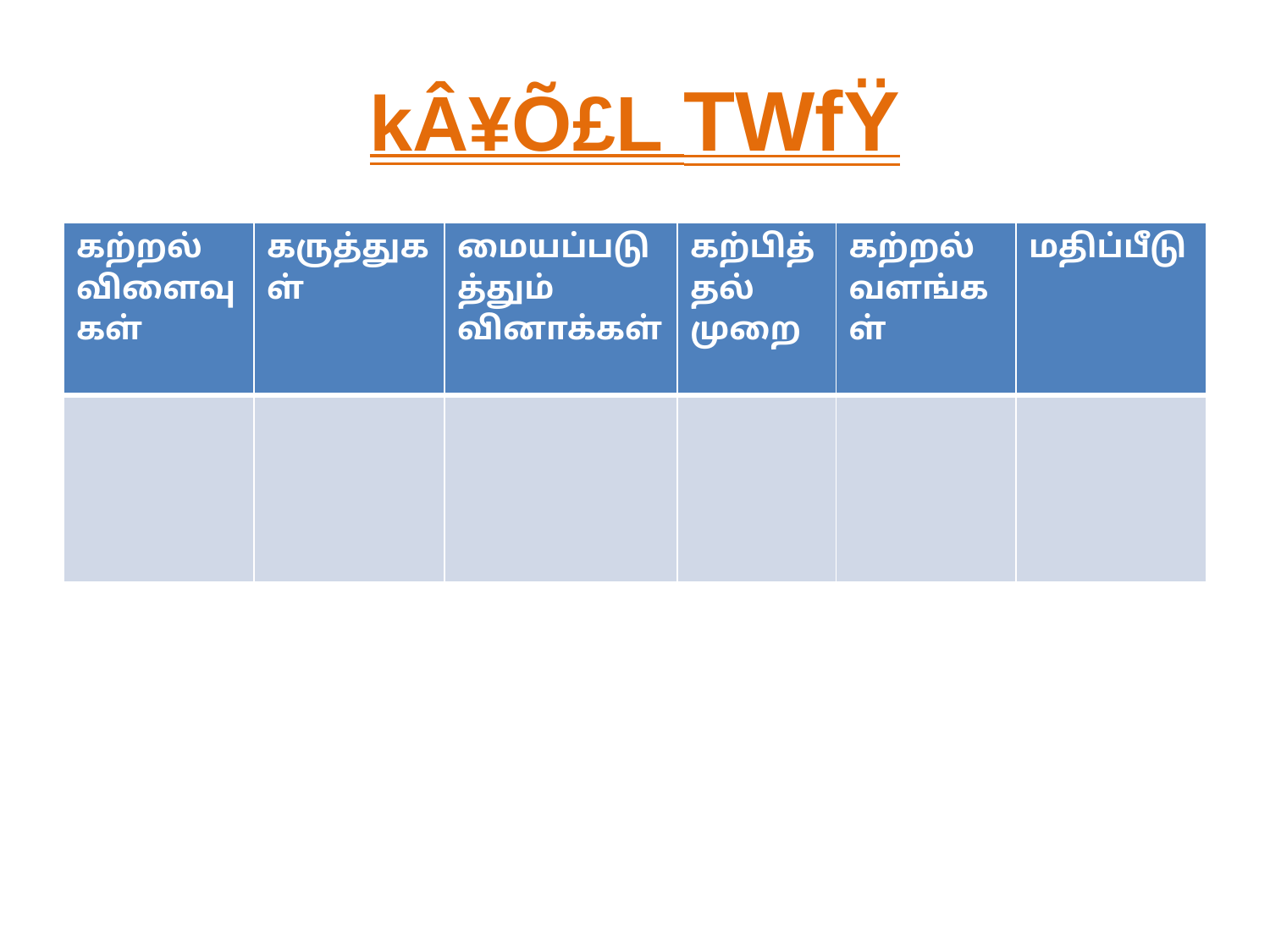

# kÂ¥Õ£L TWfŸ
| கற்றல் விளைவுகள் | கருத்துகள் | மையப்படுத்தும் வினாக்கள் | கற்பித்தல் முறை | கற்றல் வளங்கள் | மதிப்பீடு |
| --- | --- | --- | --- | --- | --- |
|  |  |  |  |  |  |